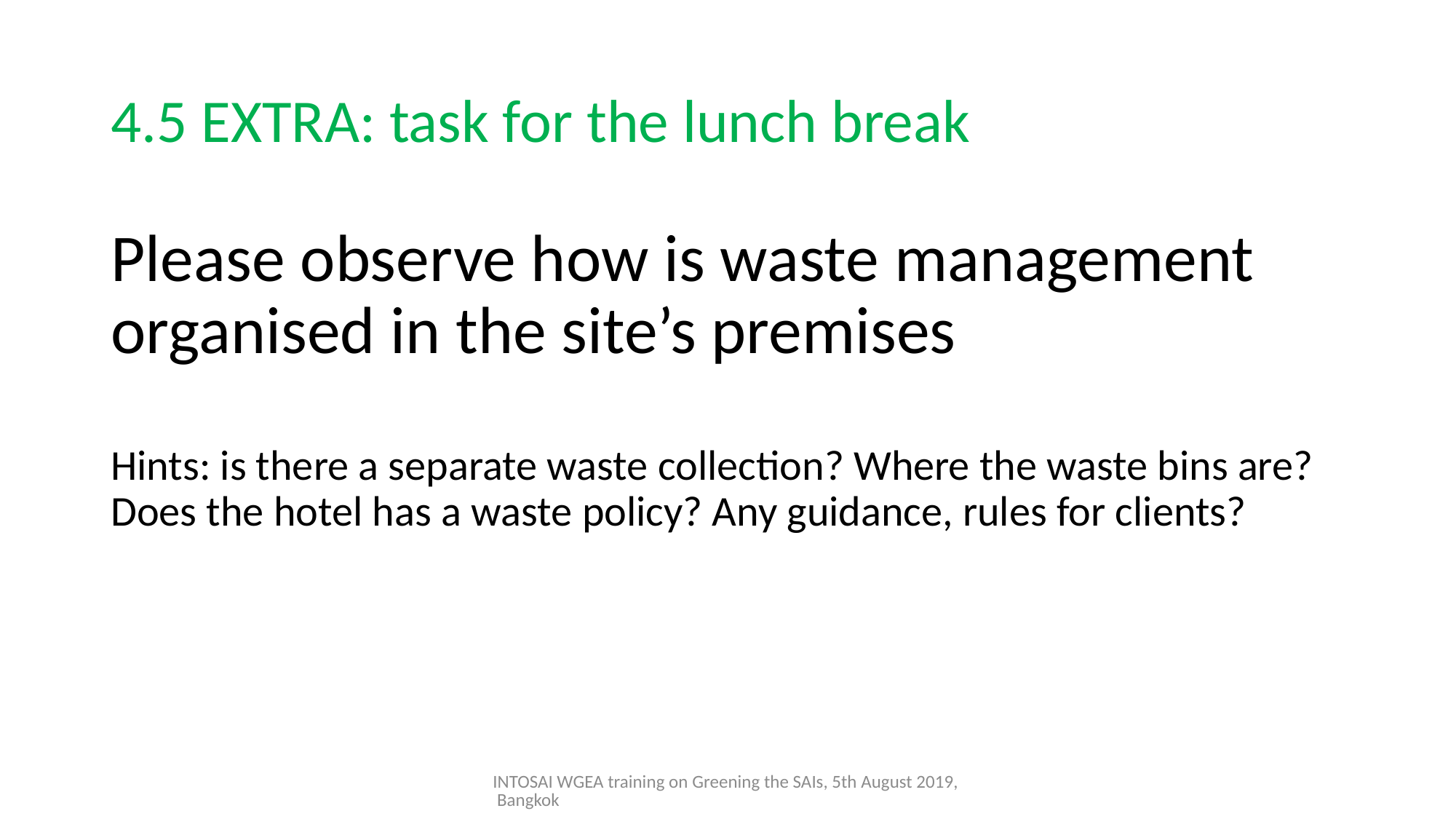

# 4.5 EXTRA: task for the lunch break
Please observe how is waste management organised in the site’s premises

Hints: is there a separate waste collection? Where the waste bins are? Does the hotel has a waste policy? Any guidance, rules for clients?
INTOSAI WGEA training on Greening the SAIs, 5th August 2019, Bangkok